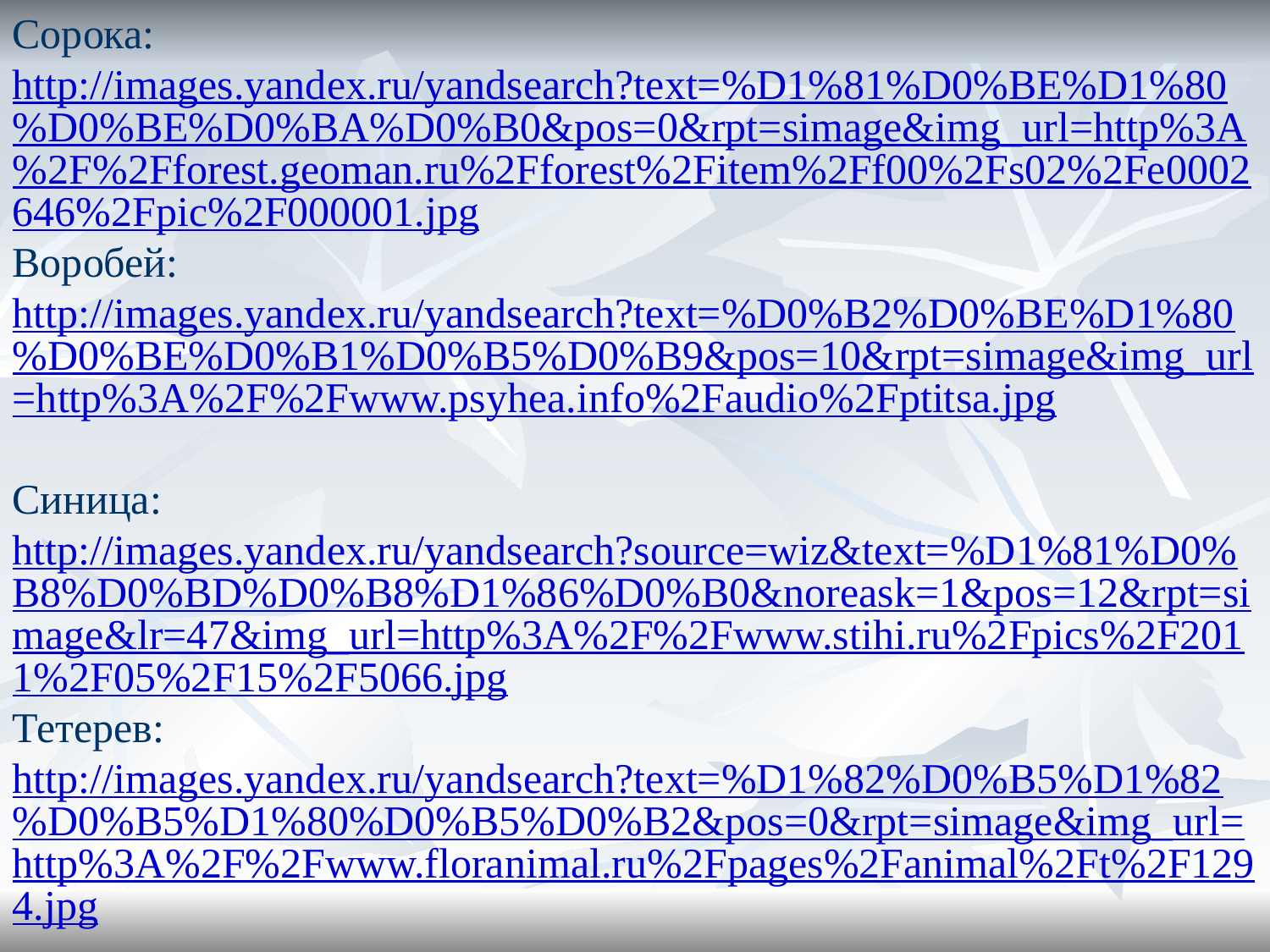

Сорока: http://images.yandex.ru/yandsearch?text=%D1%81%D0%BE%D1%80%D0%BE%D0%BA%D0%B0&pos=0&rpt=simage&img_url=http%3A%2F%2Fforest.geoman.ru%2Fforest%2Fitem%2Ff00%2Fs02%2Fe0002646%2Fpic%2F000001.jpg
Воробей: http://images.yandex.ru/yandsearch?text=%D0%B2%D0%BE%D1%80%D0%BE%D0%B1%D0%B5%D0%B9&pos=10&rpt=simage&img_url=http%3A%2F%2Fwww.psyhea.info%2Faudio%2Fptitsa.jpg
Синица: http://images.yandex.ru/yandsearch?source=wiz&text=%D1%81%D0%B8%D0%BD%D0%B8%D1%86%D0%B0&noreask=1&pos=12&rpt=simage&lr=47&img_url=http%3A%2F%2Fwww.stihi.ru%2Fpics%2F2011%2F05%2F15%2F5066.jpg
Тетерев: http://images.yandex.ru/yandsearch?text=%D1%82%D0%B5%D1%82%D0%B5%D1%80%D0%B5%D0%B2&pos=0&rpt=simage&img_url=http%3A%2F%2Fwww.floranimal.ru%2Fpages%2Fanimal%2Ft%2F1294.jpg